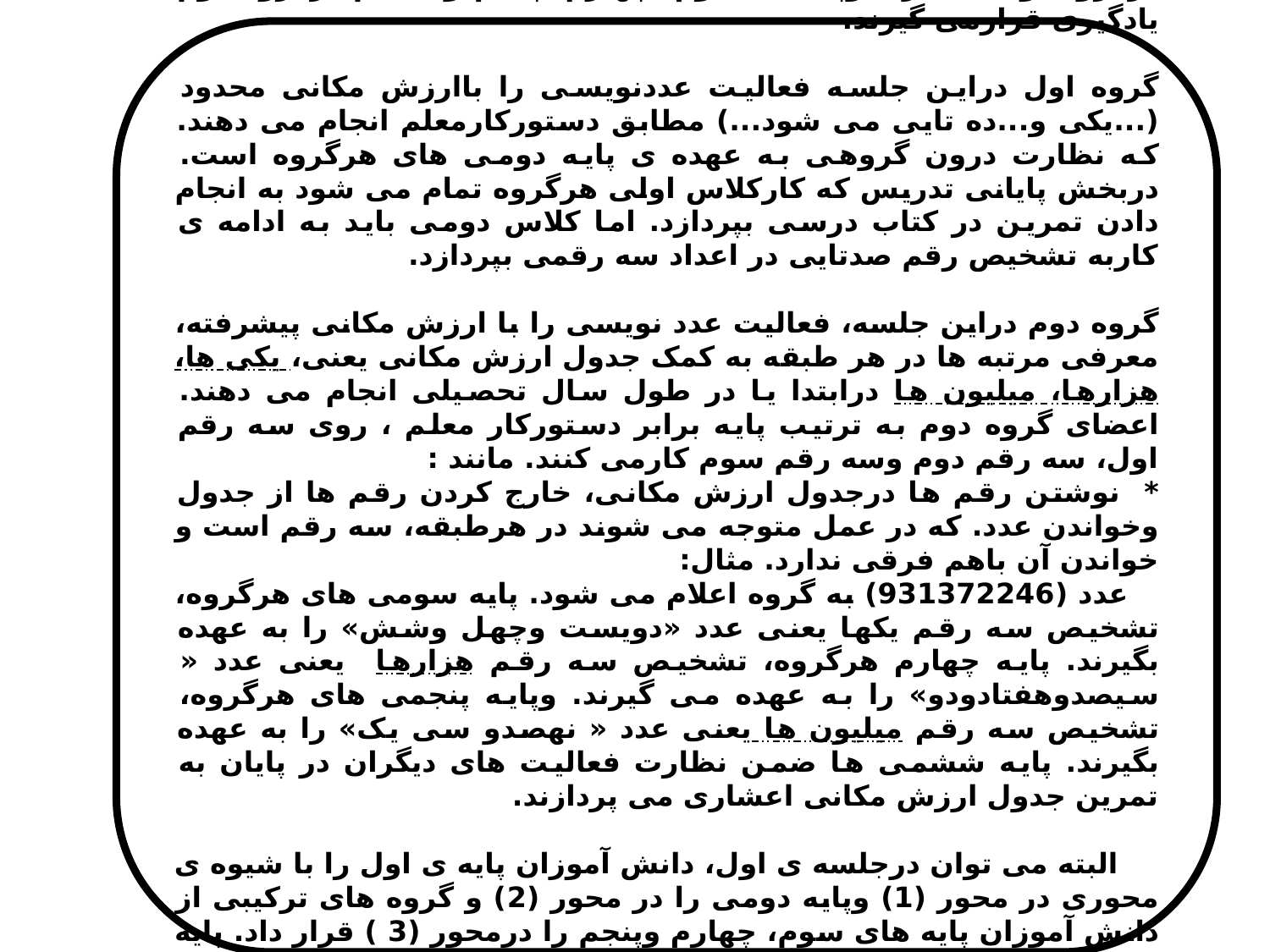

الف- جلسه ی اول:
درجلسه ی اول این برنامه، ترکیبی ازدانش آموزان پایه های اول ودوم درگروه اول یادگیری وپایه ی سوم، چهارم، پنجم و ششم درگروه دوم یادگیری قرارمی گیرند.

گروه اول دراین جلسه فعالیت عددنویسی را باارزش مکانی محدود (...یکی و...ده تایی می شود...) مطابق دستورکارمعلم انجام می دهند. که نظارت درون گروهی به عهده ی پایه دومی های هرگروه است. دربخش پایانی تدریس که کارکلاس اولی هرگروه تمام می شود به انجام دادن تمرین در کتاب درسی بپردازد. اما کلاس دومی باید به ادامه ی کاربه تشخیص رقم صدتایی در اعداد سه رقمی بپردازد.

گروه دوم دراین جلسه، فعالیت عدد نویسی را با ارزش مکانی پیشرفته، معرفی مرتبه ها در هر طبقه به کمک جدول ارزش مکانی یعنی، یکی ها، هزارها، میلیون ها درابتدا یا در طول سال تحصیلی انجام می دهند. اعضای گروه دوم به ترتیب پایه برابر دستورکار معلم ، روی سه رقم اول، سه رقم دوم وسه رقم سوم کارمی کنند. مانند :
*  نوشتن رقم ها درجدول ارزش مکانی، خارج کردن رقم ها از جدول وخواندن عدد. که در عمل متوجه می شوند در هرطبقه، سه رقم است و خواندن آن باهم فرقی ندارد. مثال:
   عدد (931372246) به گروه اعلام می شود. پایه سومی های هرگروه، تشخیص سه رقم یکها یعنی عدد «دویست وچهل وشش» را به عهده بگیرند. پایه چهارم هرگروه، تشخیص سه رقم هزارها  یعنی عدد « سیصدوهفتادودو» را به عهده می گیرند. وپایه پنجمی های هرگروه، تشخیص سه رقم میلیون ها یعنی عدد « نهصدو سی یک» را به عهده بگیرند. پایه ششمی ها ضمن نظارت فعالیت های دیگران در پایان به تمرین جدول ارزش مکانی اعشاری می پردازند.

    البته می توان درجلسه ی اول، دانش آموزان پایه ی اول را با شیوه ی محوری در محور (1) وپایه دومی را در محور (2) و گروه های ترکیبی از دانش آموزان پایه های سوم، چهارم وپنجم را درمحور (3 ) قرار داد. پایه ی ششم به شیوه ی «خودآموزی» فعالیت انجام دهد. با این تفاوت که محور(3) با روش تلفیقی در هدف مشترک ( عدد نویسی با ارزش مکانی ) به فعالیت وا داشته شوند.